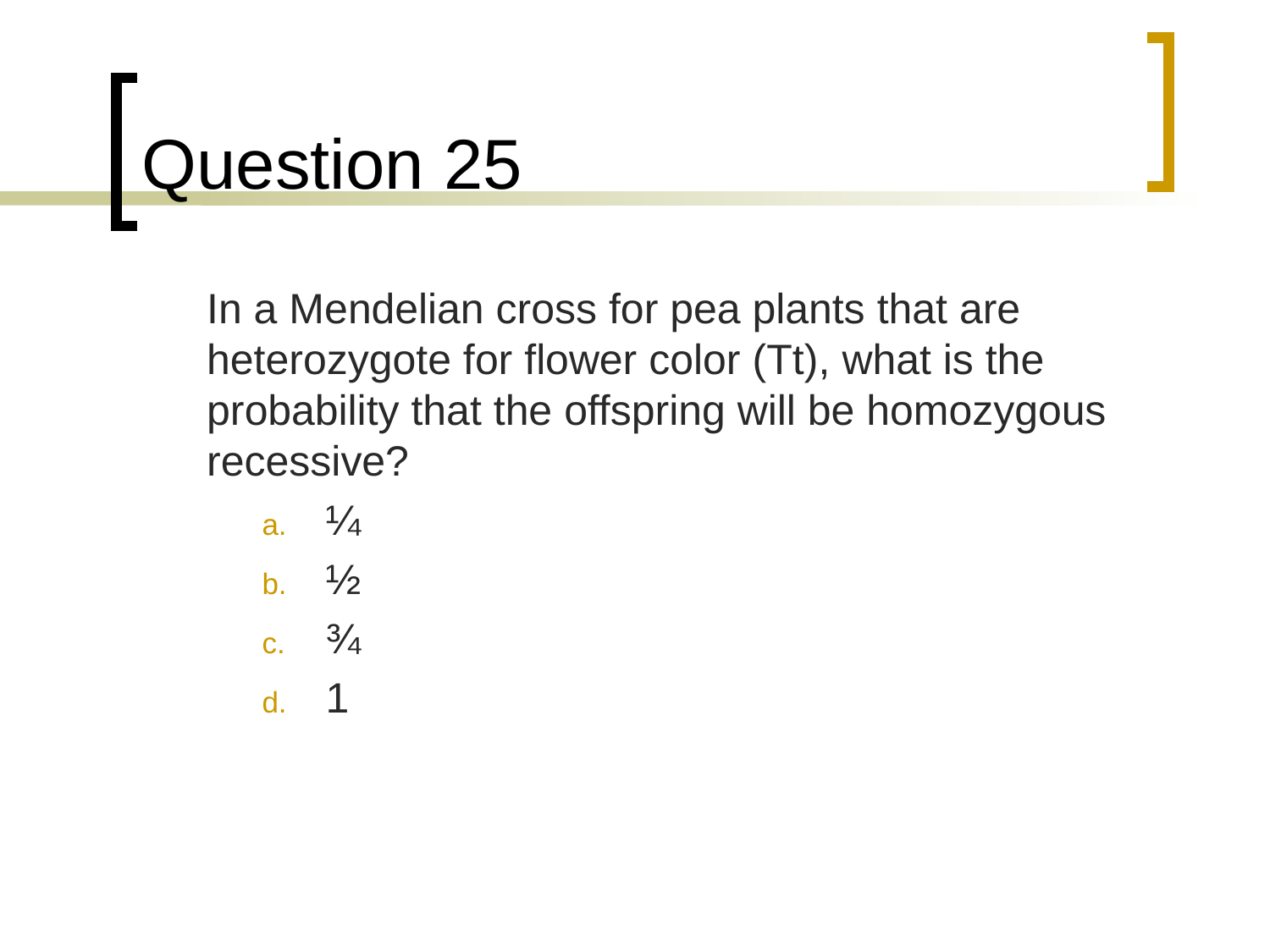

# Question 25
	In a Mendelian cross for pea plants that are heterozygote for flower color (Tt), what is the probability that the offspring will be homozygous recessive?
¼
½
¾
1